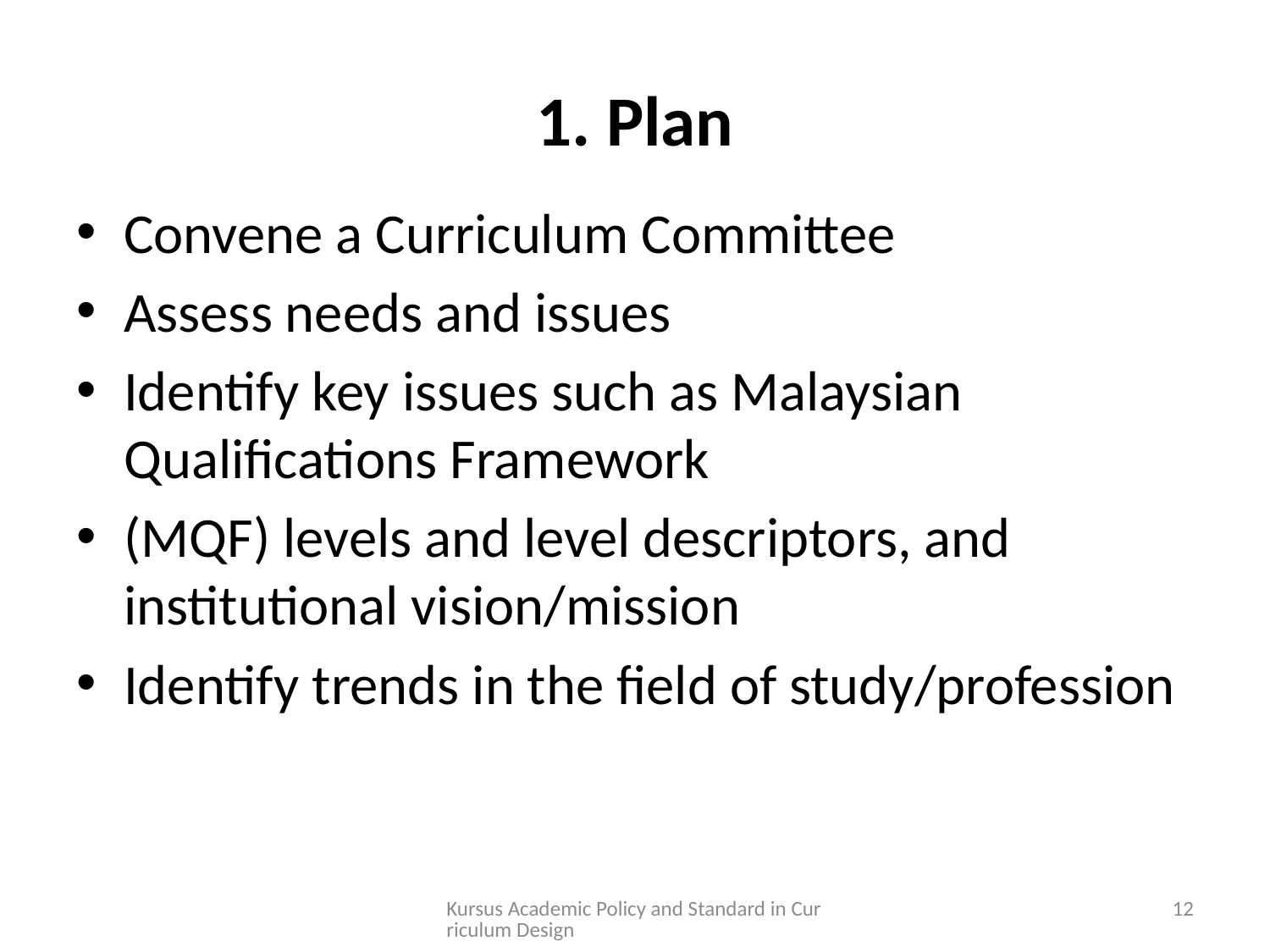

# 1. Plan
Convene a Curriculum Committee
Assess needs and issues
Identify key issues such as Malaysian Qualifications Framework
(MQF) levels and level descriptors, and institutional vision/mission
Identify trends in the field of study/profession
Kursus Academic Policy and Standard in Curriculum Design
12